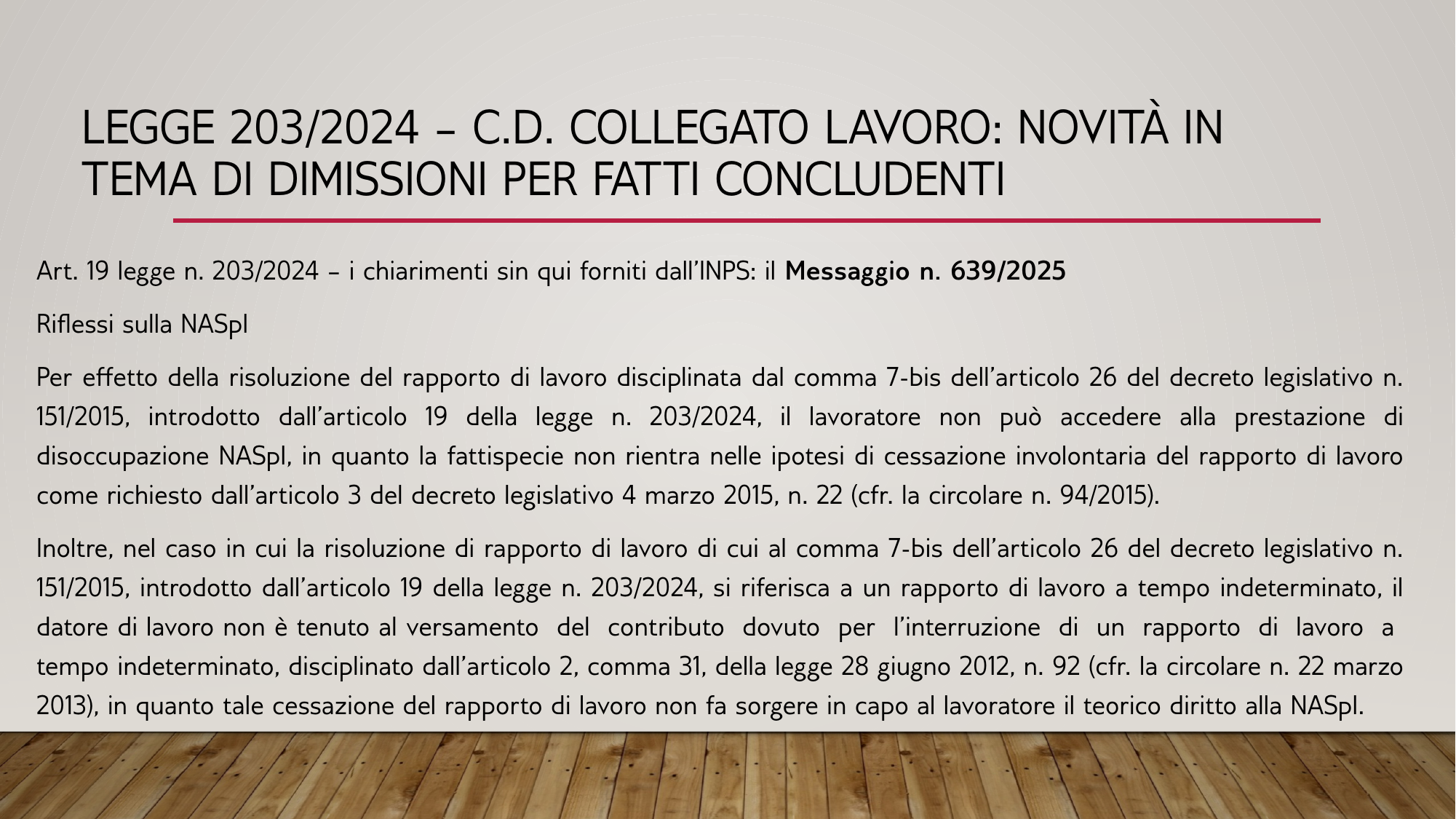

# Legge 203/2024 – c.d. collegato lavoro: novità in tema di dimissioni per fatti concludenti
Art. 19 legge n. 203/2024 – i chiarimenti sin qui forniti dall’INPS: il Messaggio n. 639/2025
Riflessi sulla NASpI
Per effetto della risoluzione del rapporto di lavoro disciplinata dal comma 7-bis dell’articolo 26 del decreto legislativo n. 151/2015, introdotto dall’articolo 19 della legge n. 203/2024, il lavoratore non può accedere alla prestazione di disoccupazione NASpI, in quanto la fattispecie non rientra nelle ipotesi di cessazione involontaria del rapporto di lavoro come richiesto dall’articolo 3 del decreto legislativo 4 marzo 2015, n. 22 (cfr. la circolare n. 94/2015).
Inoltre, nel caso in cui la risoluzione di rapporto di lavoro di cui al comma 7-bis dell’articolo 26 del decreto legislativo n. 151/2015, introdotto dall’articolo 19 della legge n. 203/2024, si riferisca a un rapporto di lavoro a tempo indeterminato, il datore di lavoro non è tenuto al versamento  del  contributo  dovuto  per  l’interruzione  di  un  rapporto  di  lavoro  a  tempo indeterminato, disciplinato dall’articolo 2, comma 31, della legge 28 giugno 2012, n. 92 (cfr. la circolare n. 22 marzo 2013), in quanto tale cessazione del rapporto di lavoro non fa sorgere in capo al lavoratore il teorico diritto alla NASpI.